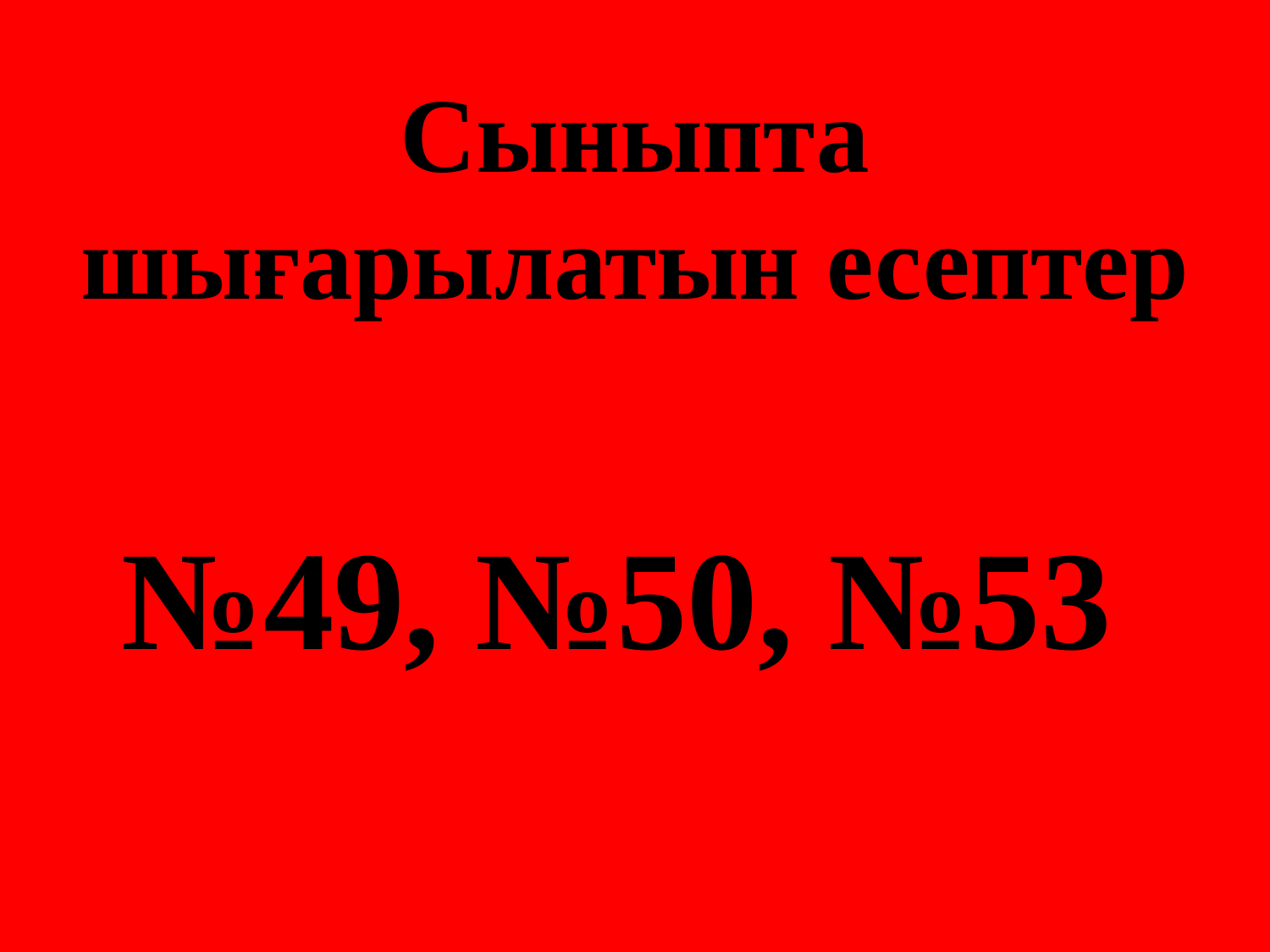

# Сыныпта шығарылатын есептер

№49, №50, №53